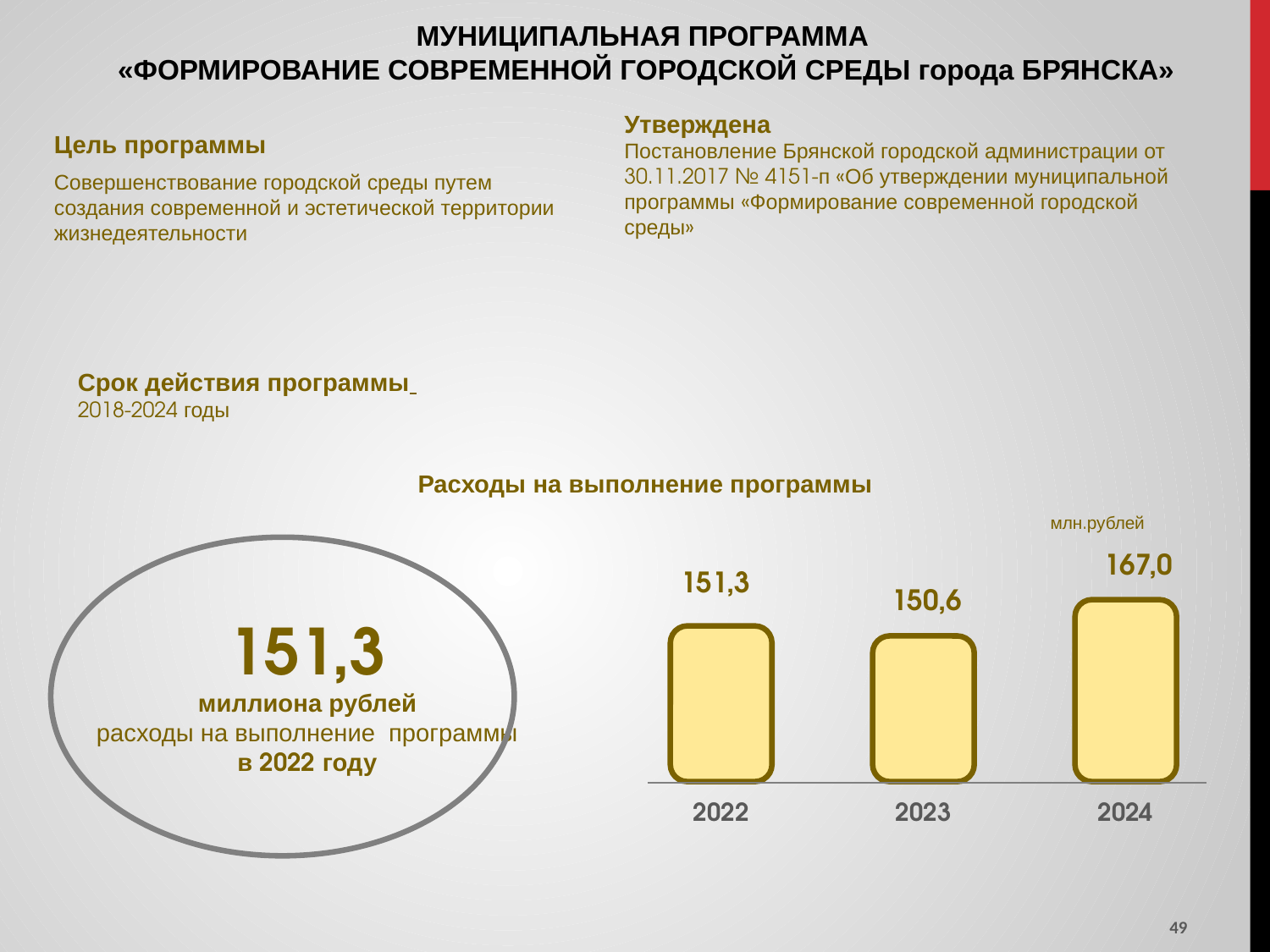

МУНИЦИПАЛЬНАЯ ПРОГРАММА
«ФОРМИРОВАНИЕ СОВРЕМЕННОЙ ГОРОДСКОЙ СРЕДЫ города БРЯНСКА»
Утверждена
Постановление Брянской городской администрации от 30.11.2017 № 4151-п «Об утверждении муниципальной программы «Формирование современной городской среды»
Цель программы

Совершенствование городской среды путем создания современной и эстетической территории жизнедеятельности

Срок действия программы
2018-2024 годы
Расходы на выполнение программы
млн.рублей

167,0

2024
151,3

2022
150,6

2023
151,3
миллиона рублей
расходы на выполнение  программы
в 2022 году

49